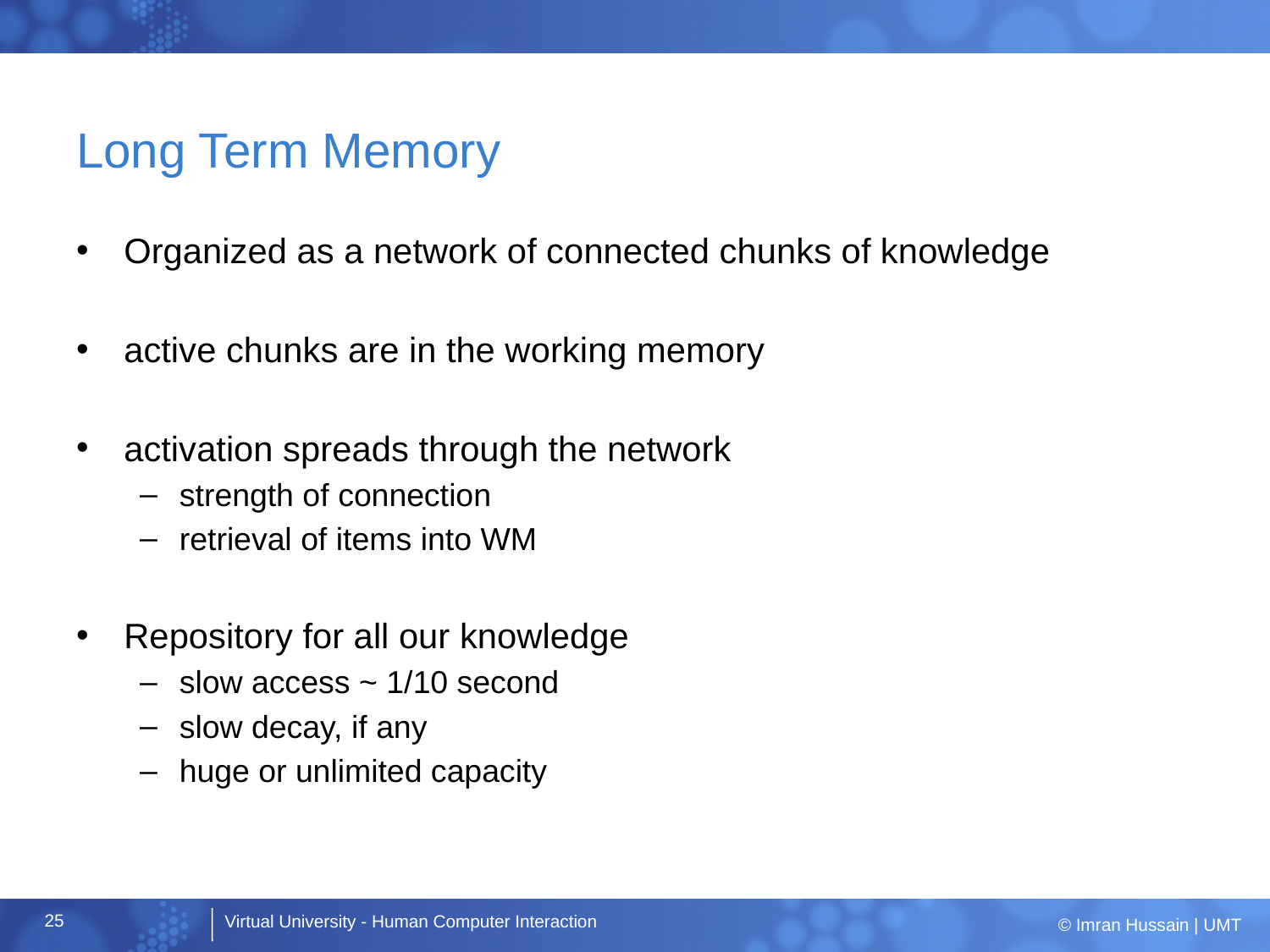

# Long Term Memory
Organized as a network of connected chunks of knowledge

active chunks are in the working memory

activation spreads through the network
strength of connection
retrieval of items into WM

Repository for all our knowledge
slow access ~ 1/10 second
slow decay, if any
huge or unlimited capacity